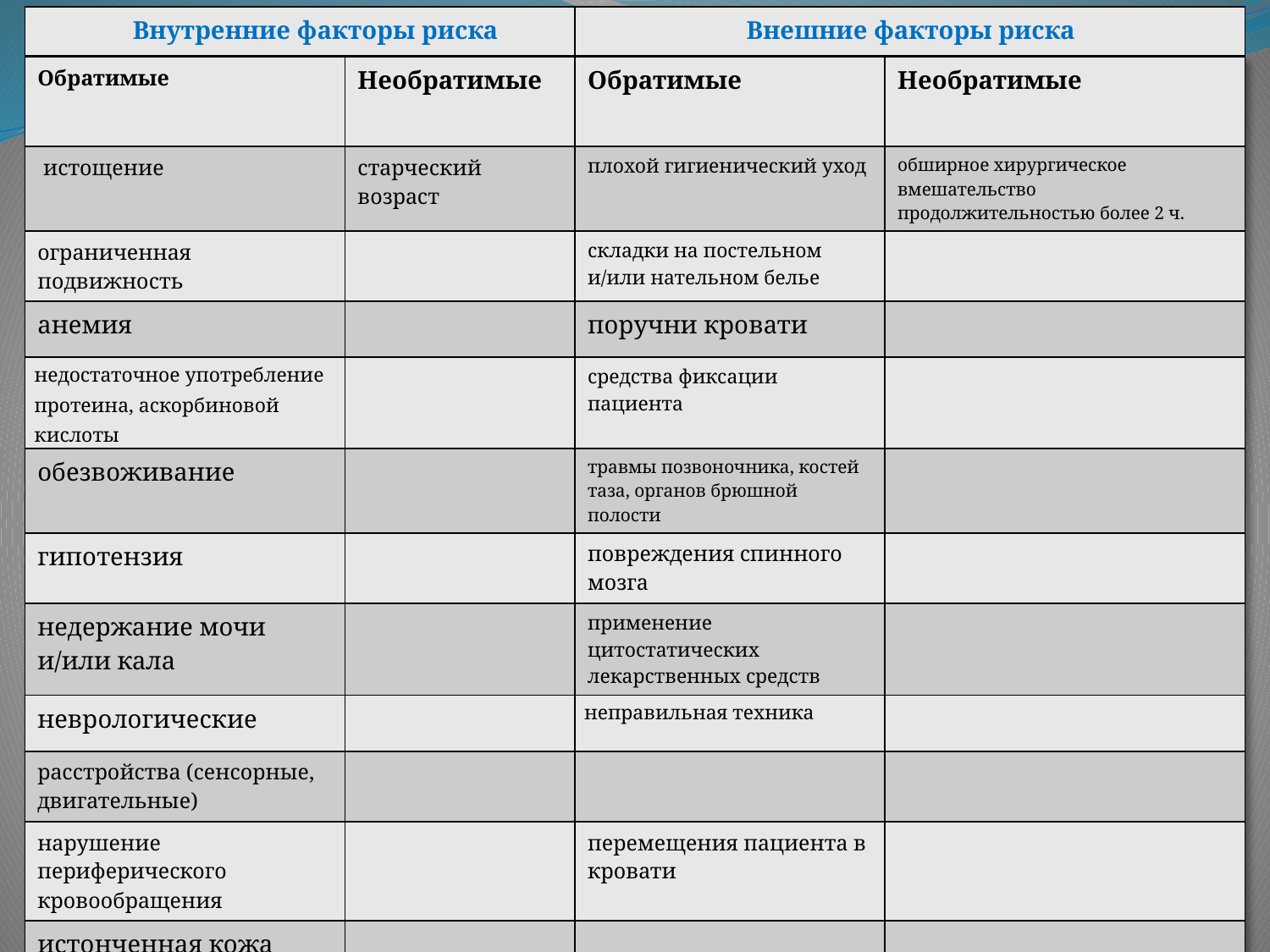

| Внутренние факторы риска | Внешние факторы риска |
| --- | --- |
| Обратимые | Необратимые | Обратимые | Необратимые |
| --- | --- | --- | --- |
| истощение | старческий возраст | плохой гигиенический уход | обширное хирургическое вмешательство продолжительностью более 2 ч. |
| ограниченная подвижность |  | складки на постельном и/или нательном белье |  |
| анемия |  | поручни кровати |  |
| недостаточное употребление протеина, аскорбиновой кислоты |  | средства фиксации пациента |  |
| обезвоживание |  | травмы позвоночника, костей таза, органов брюшной полости |  |
| гипотензия |  | повреждения спинного мозга |  |
| недержание мочи и/или кала |  | применение цитостатических лекарственных средств |  |
| неврологические |  | неправильная техника |  |
| расстройства (сенсорные, двигательные) |  |  |  |
| нарушение периферического кровообращения |  | перемещения пациента в кровати |  |
| истонченная кожа |  |  |  |
| беспокойство |  |  |  |
| спутанное сознание |  |  |  |
| кома |  |  |  |